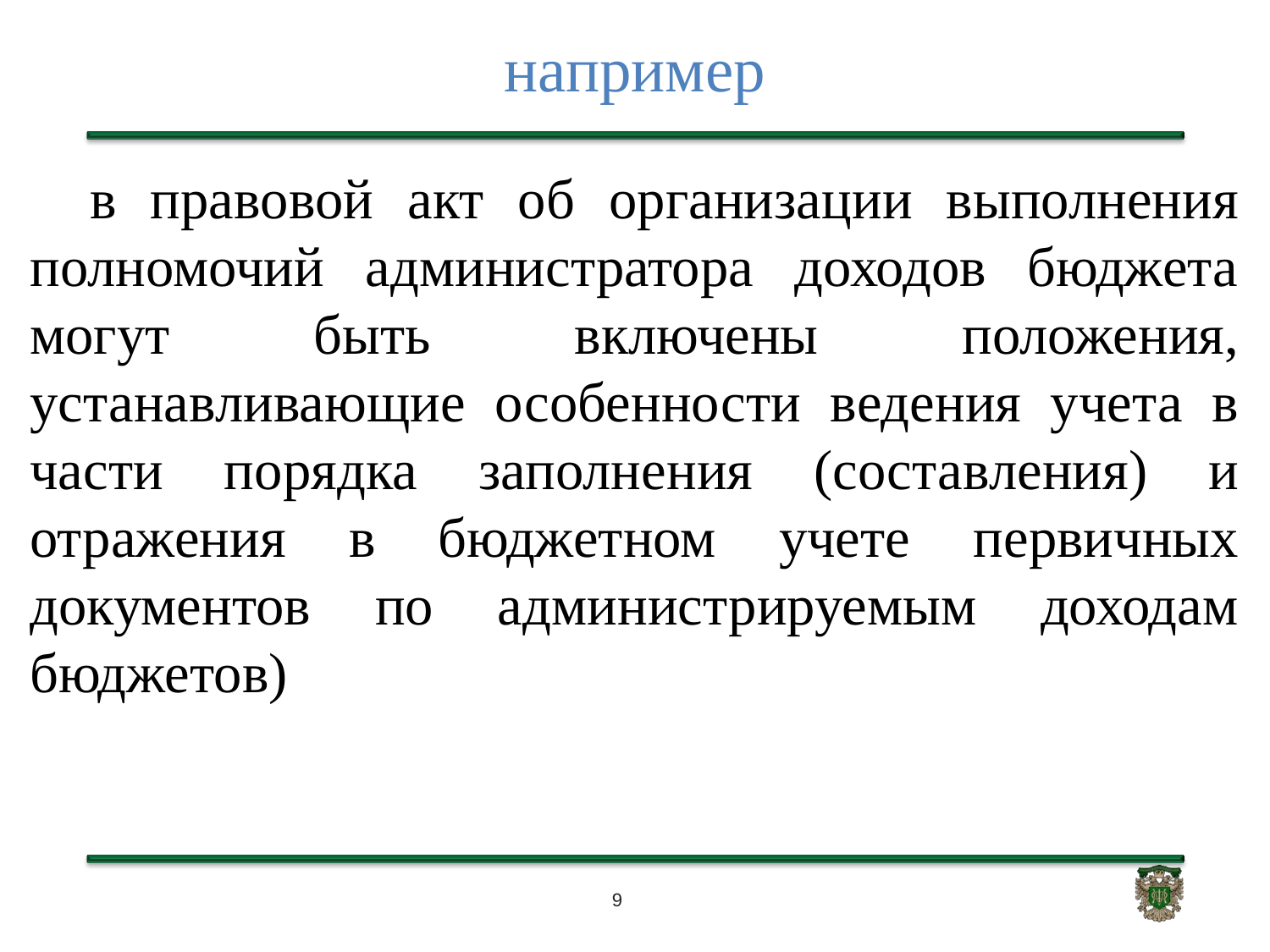

# например
в правовой акт об организации выполнения полномочий администратора доходов бюджета могут быть включены положения, устанавливающие особенности ведения учета в части порядка заполнения (составления) и отражения в бюджетном учете первичных документов по администрируемым доходам бюджетов)

9